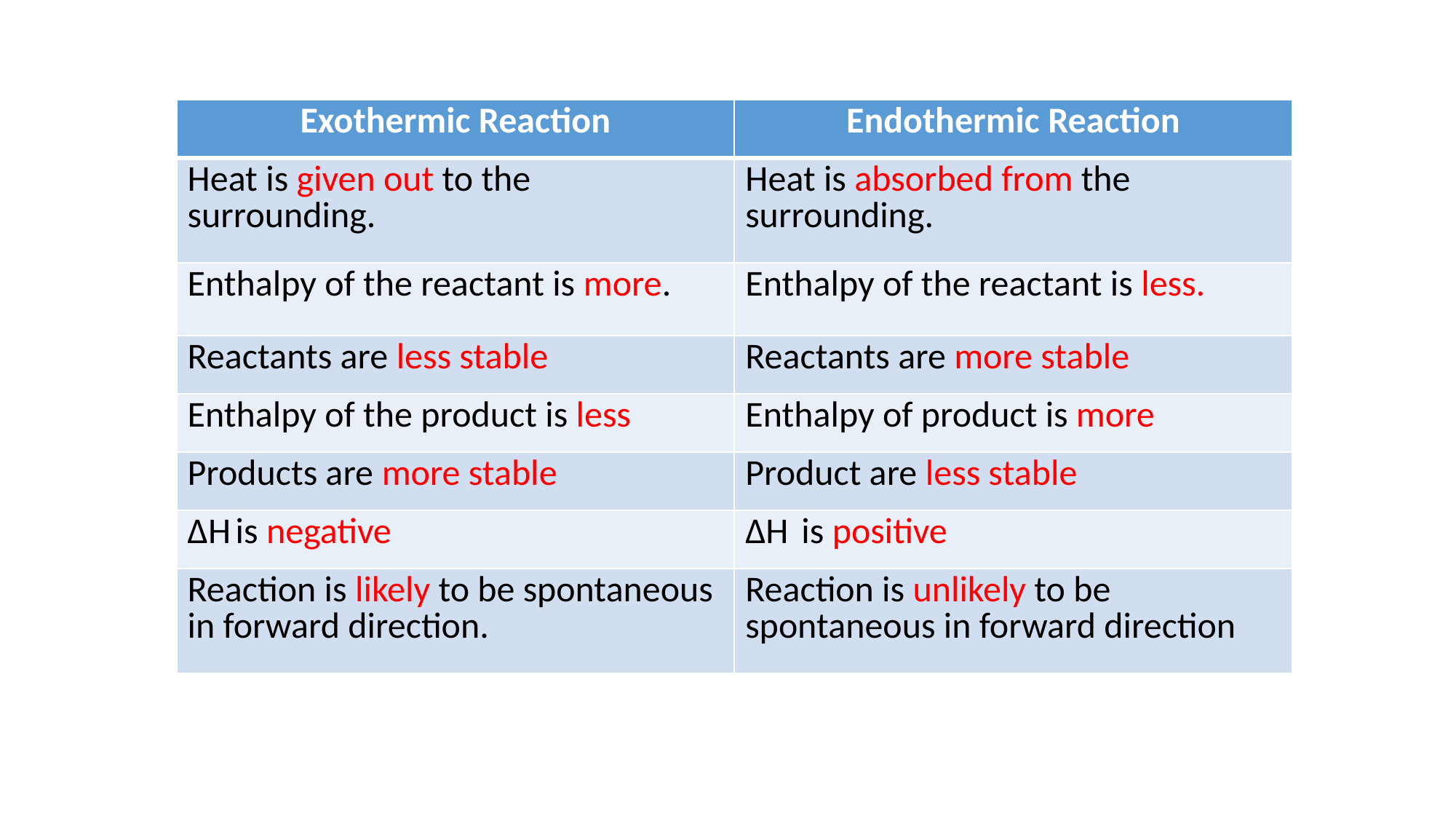

| Exothermic Reaction | Endothermic Reaction |
| --- | --- |
| Heat is given out to the surrounding. | Heat is absorbed from the surrounding. |
| Enthalpy of the reactant is more. | Enthalpy of the reactant is less. |
| Reactants are less stable | Reactants are more stable |
| Enthalpy of the product is less | Enthalpy of product is more |
| Products are more stable | Product are less stable |
| ∆H is negative | ∆H is positive |
| Reaction is likely to be spontaneous in forward direction. | Reaction is unlikely to be spontaneous in forward direction |